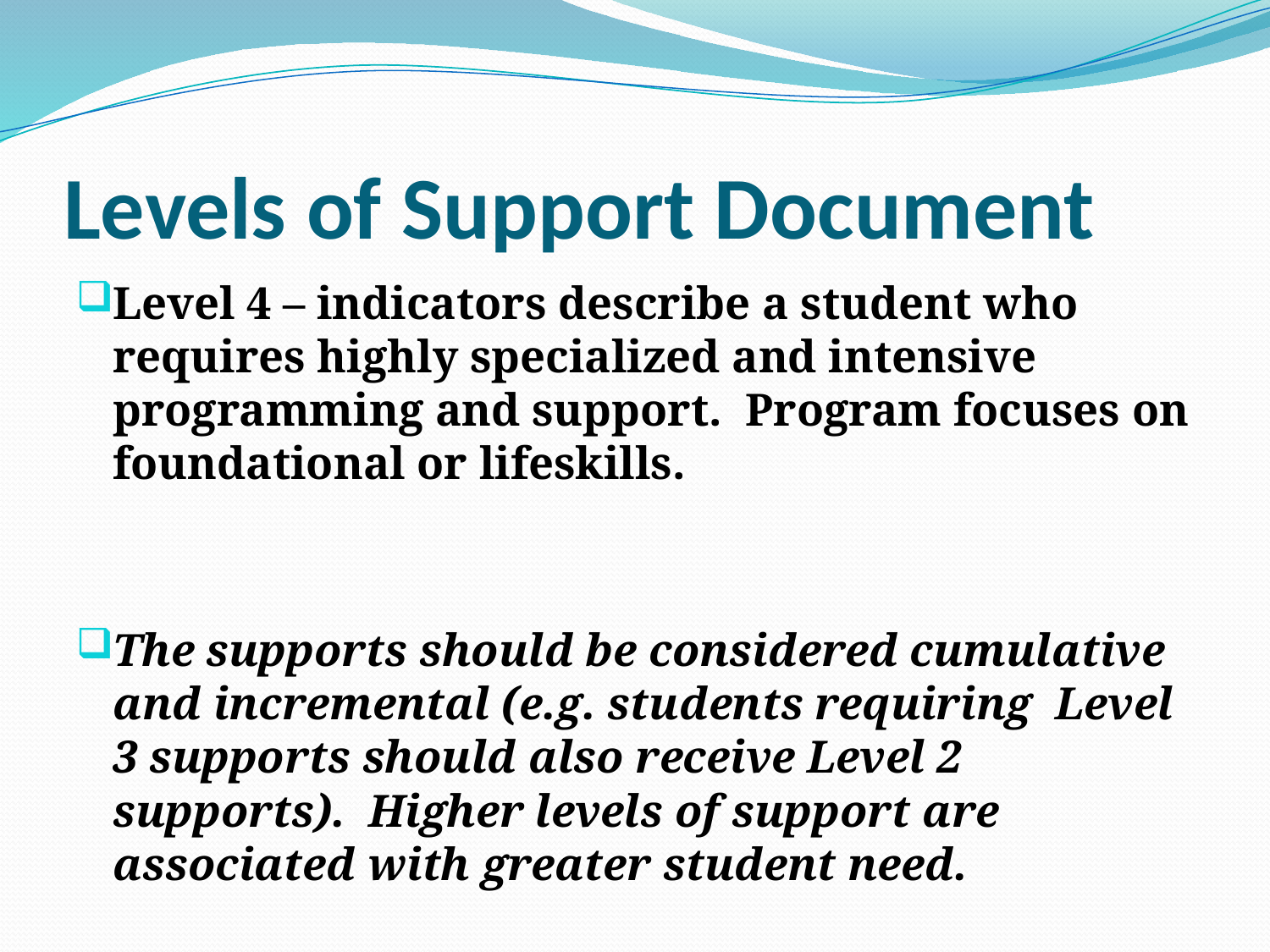

# Levels of Support Document
Level 4 – indicators describe a student who requires highly specialized and intensive programming and support.  Program focuses on foundational or lifeskills.

The supports should be considered cumulative and incremental (e.g. students requiring  Level 3 supports should also receive Level 2 supports).  Higher levels of support are associated with greater student need.